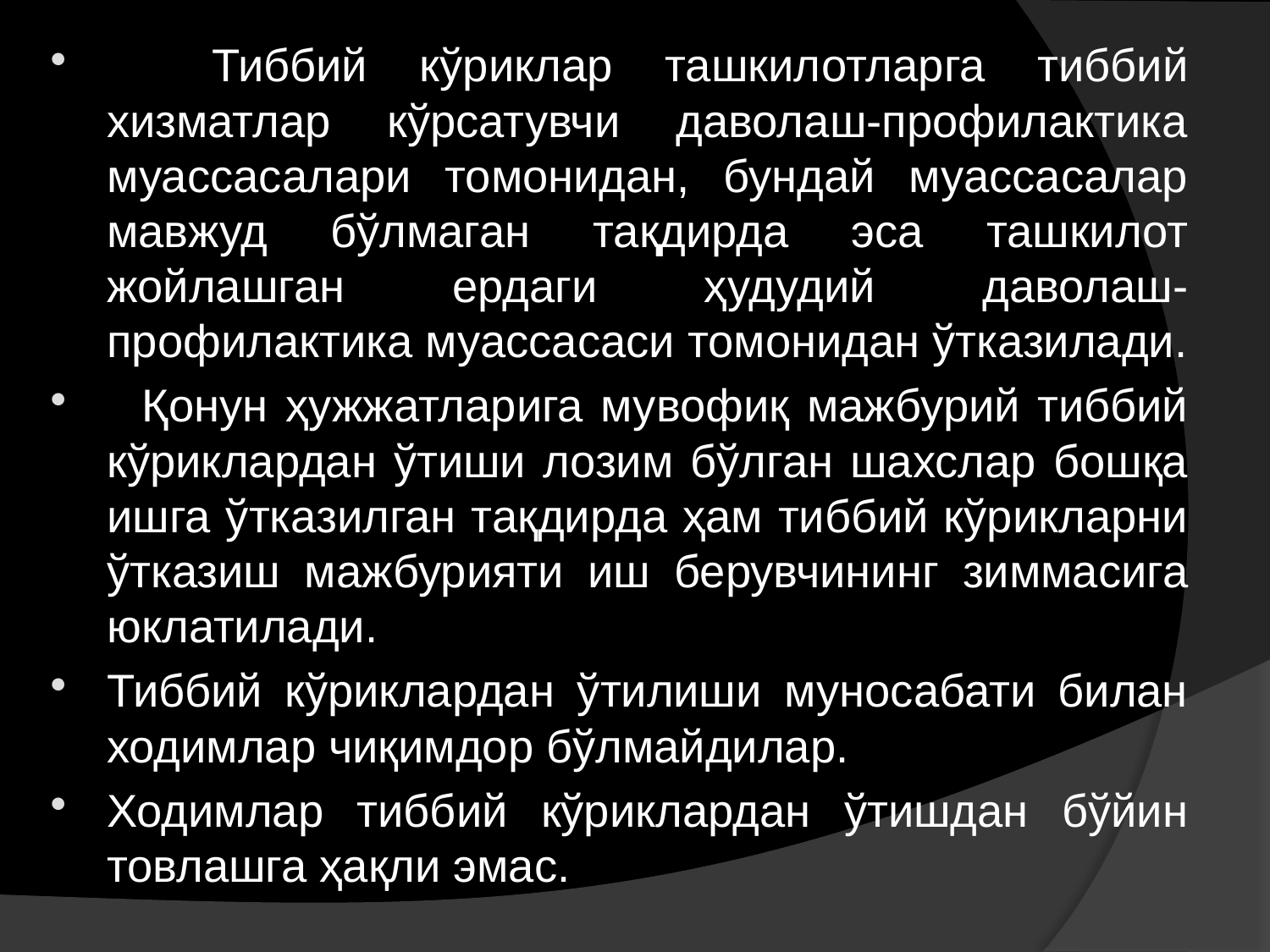

Тиббий кўриклар ташкилотларга тиббий хизматлар кўрсатувчи даволаш-профилактика муассасалари томонидан, бундай муассасалар мавжуд бўлмаган тақдирда эса ташкилот жойлашган ердаги ҳудудий даволаш-профилактика муассасаси томонидан ўтказилади.
  Қонун ҳужжатларига мувофиқ мажбурий тиббий кўриклардан ўтиши лозим бўлган шахслар бошқа ишга ўтказилган тақдирда ҳам тиббий кўрикларни ўтказиш мажбурияти иш берувчининг зиммасига юклатилади.
Тиббий кўриклардан ўтилиши муносабати билан ходимлар чиқимдор бўлмайдилар.
Ходимлар тиббий кўриклардан ўтишдан бўйин товлашга ҳақли эмас.